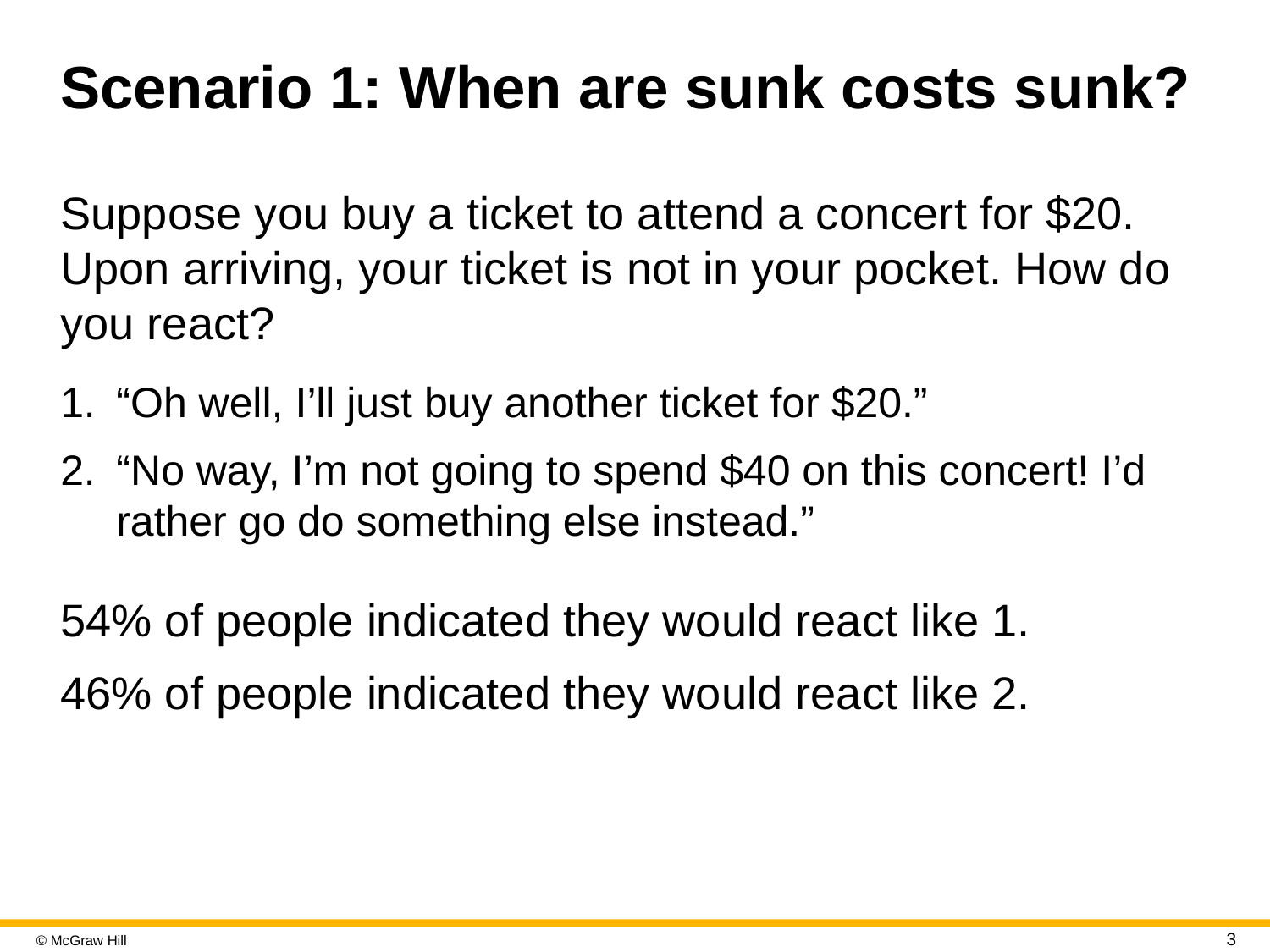

# Scenario 1: When are sunk costs sunk?
Suppose you buy a ticket to attend a concert for $20. Upon arriving, your ticket is not in your pocket. How do you react?
“Oh well, I’ll just buy another ticket for $20.”
“No way, I’m not going to spend $40 on this concert! I’d rather go do something else instead.”
54% of people indicated they would react like 1.
46% of people indicated they would react like 2.